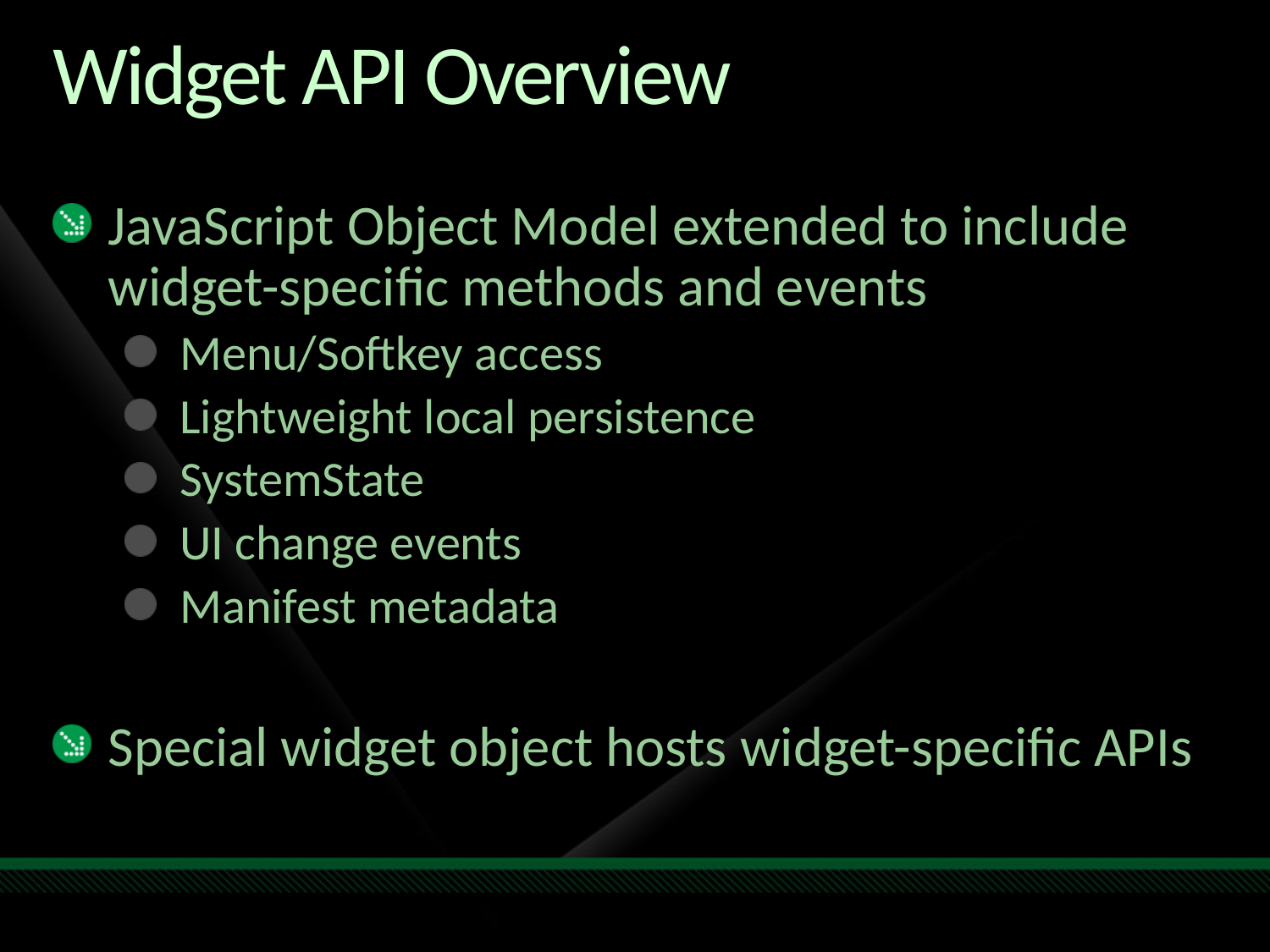

# Widget API Overview
JavaScript Object Model extended to include widget-specific methods and events
Menu/Softkey access
Lightweight local persistence
SystemState
UI change events
Manifest metadata

Special widget object hosts widget-specific APIs